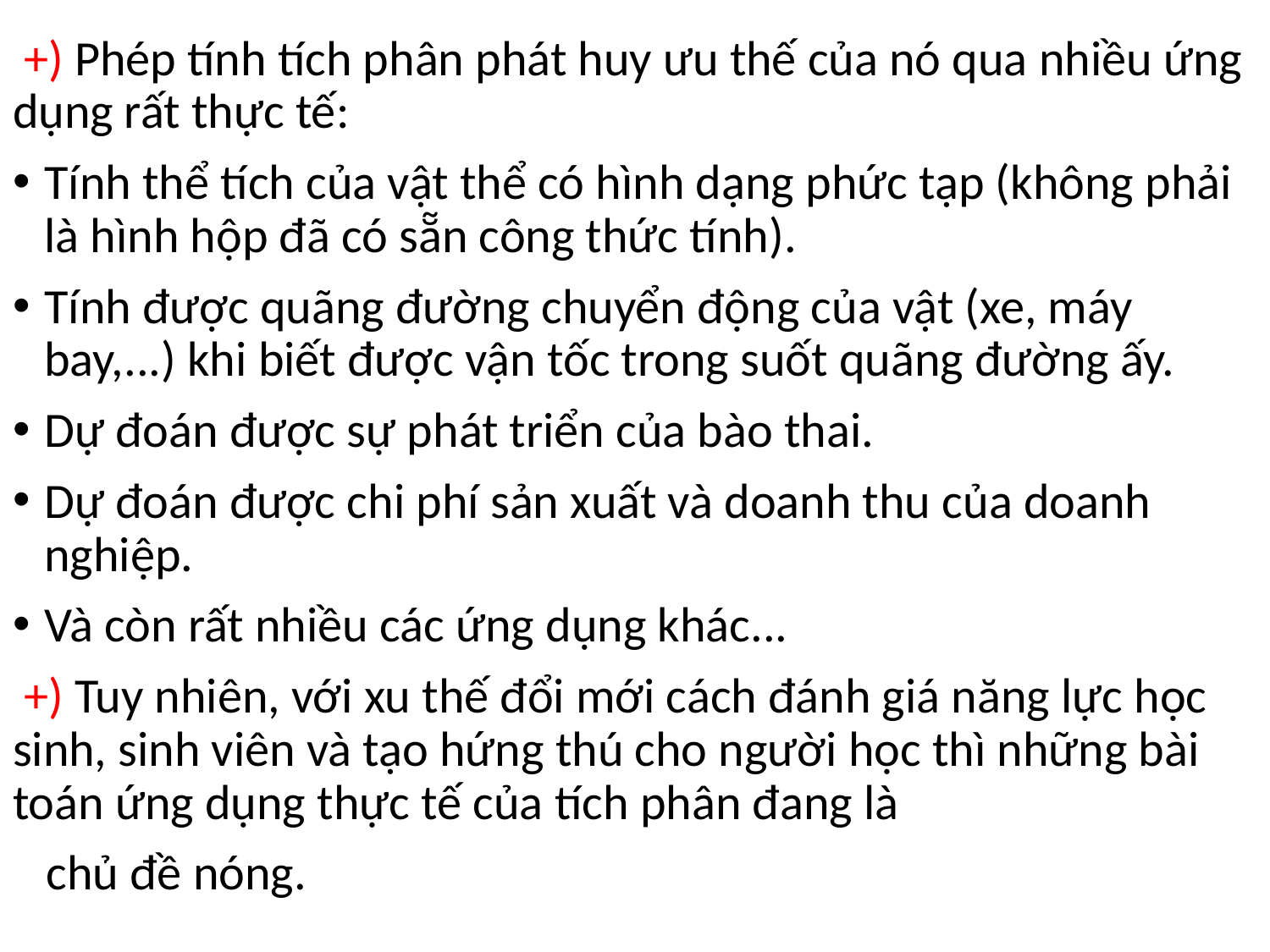

+) Phép tính tích phân phát huy ưu thế của nó qua nhiều ứng dụng rất thực tế:
Tính thể tích của vật thể có hình dạng phức tạp (không phải là hình hộp đã có sẵn công thức tính).
Tính được quãng đường chuyển động của vật (xe, máy bay,...) khi biết được vận tốc trong suốt quãng đường ấy.
Dự đoán được sự phát triển của bào thai.
Dự đoán được chi phí sản xuất và doanh thu của doanh nghiệp.
Và còn rất nhiều các ứng dụng khác...
 +) Tuy nhiên, với xu thế đổi mới cách đánh giá năng lực học sinh, sinh viên và tạo hứng thú cho người học thì những bài toán ứng dụng thực tế của tích phân đang là
   chủ đề nóng.